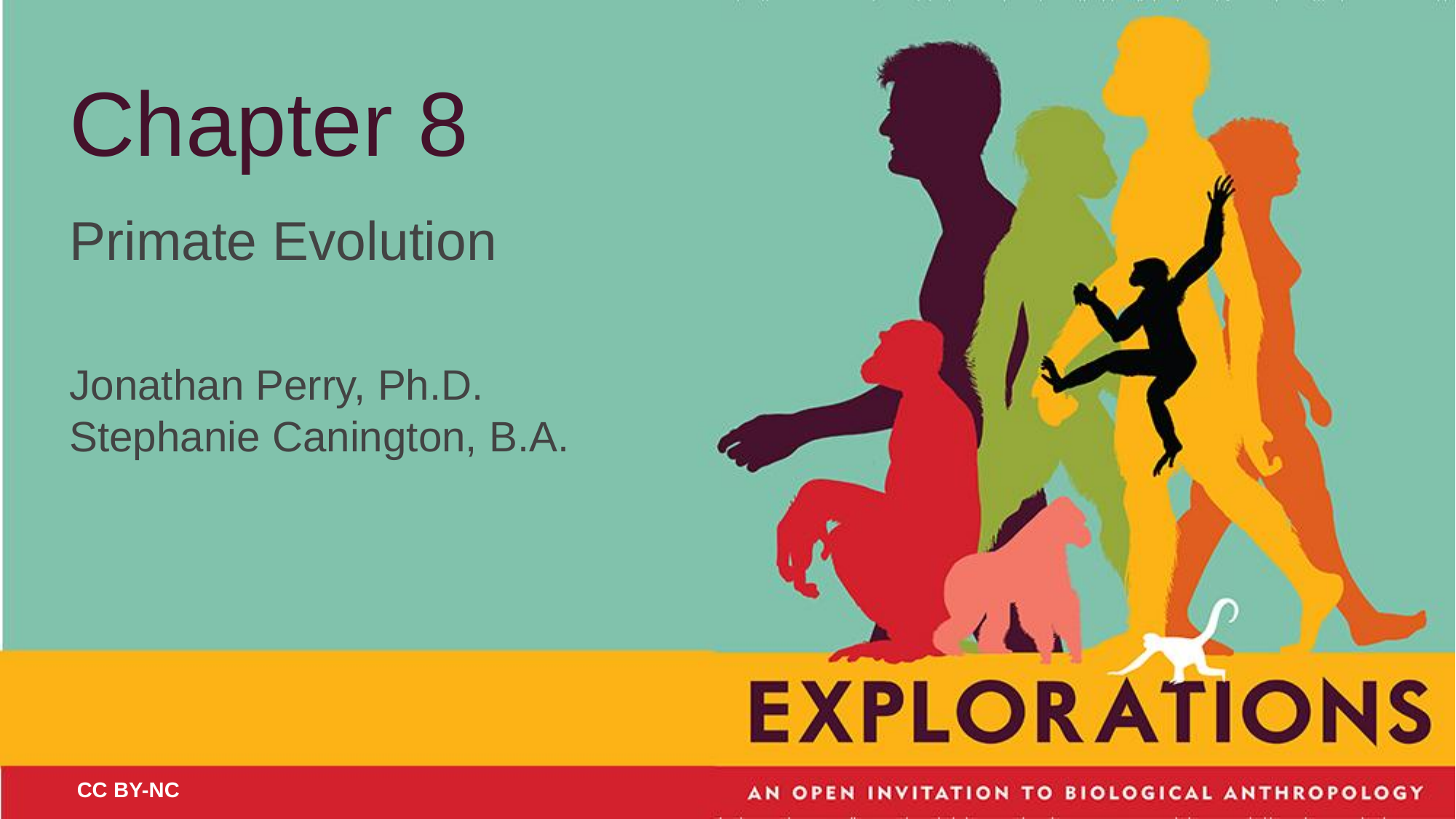

Chapter 8
Primate Evolution
Jonathan Perry, Ph.D.
Stephanie Canington, B.A.
CC BY-NC